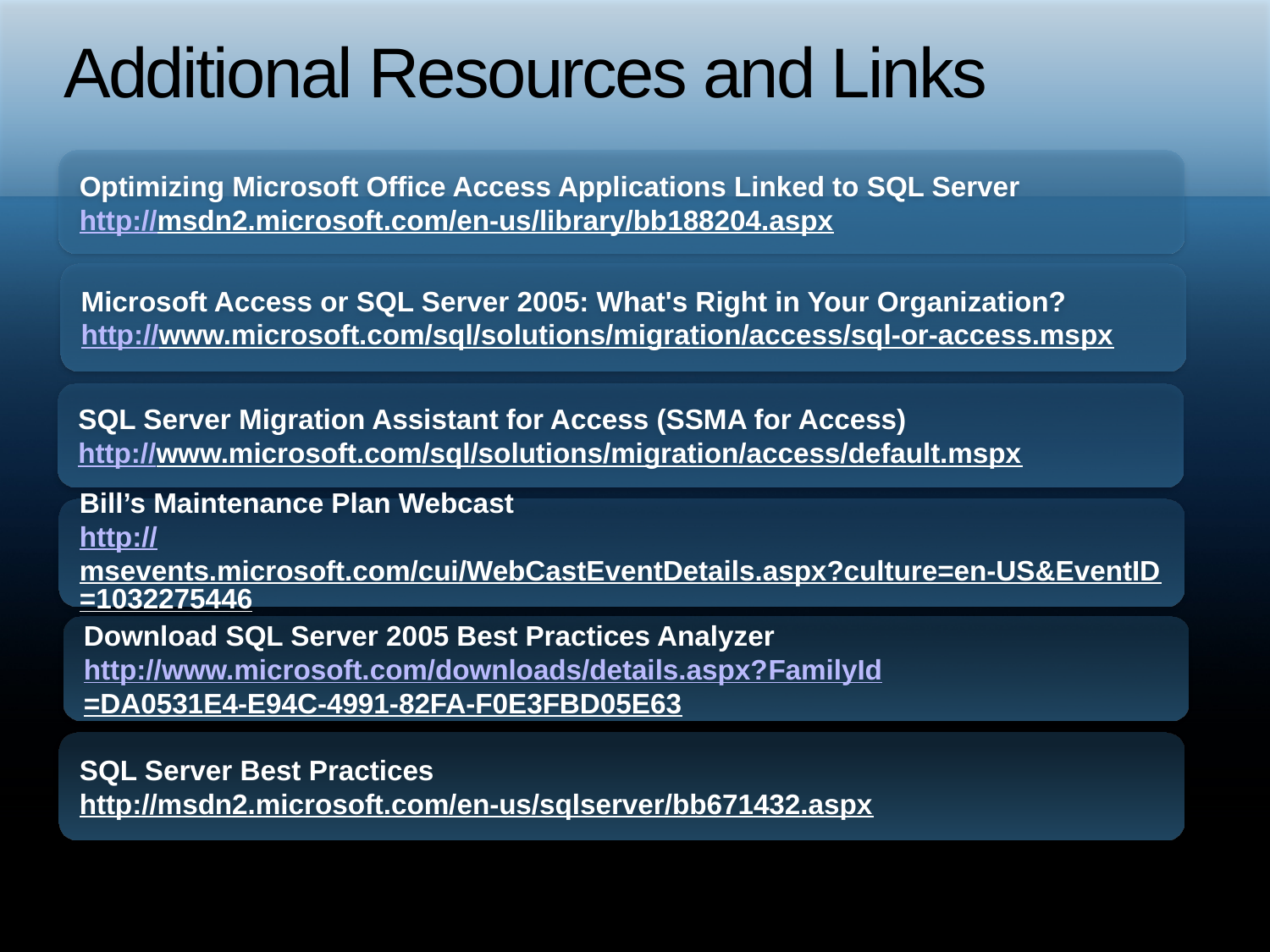

# Additional Resources and Links
Optimizing Microsoft Office Access Applications Linked to SQL Server
http://msdn2.microsoft.com/en-us/library/bb188204.aspx
Microsoft Access or SQL Server 2005: What's Right in Your Organization?
http://www.microsoft.com/sql/solutions/migration/access/sql-or-access.mspx
SQL Server Migration Assistant for Access (SSMA for Access)
http://www.microsoft.com/sql/solutions/migration/access/default.mspx
Bill’s Maintenance Plan Webcast
http://msevents.microsoft.com/cui/WebCastEventDetails.aspx?culture=en-US&EventID=1032275446
Download SQL Server 2005 Best Practices Analyzer
http://www.microsoft.com/downloads/details.aspx?
FamilyId=DA0531E4-E94C-4991-82FA-F0E3FBD05E63
SQL Server Best Practices
http://msdn2.microsoft.com/en-us/sqlserver/bb671432.aspx